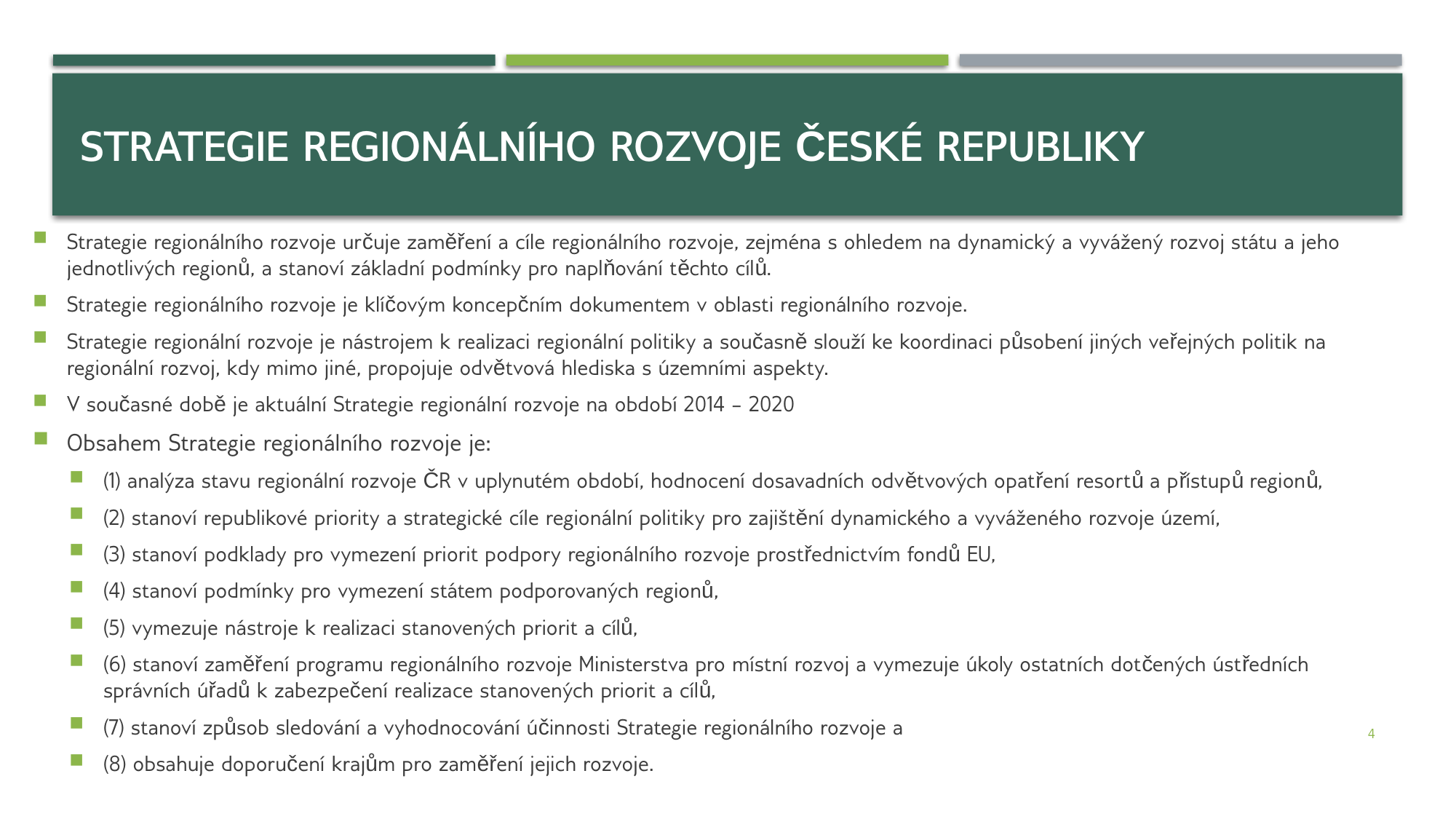

# Strategie regionálního rozvoje České republiky
Strategie regionálního rozvoje určuje zaměření a cíle regionálního rozvoje, zejména s ohledem na dynamický a vyvážený rozvoj státu a jeho jednotlivých regionů, a stanoví základní podmínky pro naplňování těchto cílů.
Strategie regionálního rozvoje je klíčovým koncepčním dokumentem v oblasti regionálního rozvoje.
Strategie regionální rozvoje je nástrojem k realizaci regionální politiky a současně slouží ke koordinaci působení jiných veřejných politik na regionální rozvoj, kdy mimo jiné, propojuje odvětvová hlediska s územními aspekty.
V současné době je aktuální Strategie regionální rozvoje na období 2014 – 2020
Obsahem Strategie regionálního rozvoje je:
(1) analýza stavu regionální rozvoje ČR v uplynutém období, hodnocení dosavadních odvětvových opatření resortů a přístupů regionů,
(2) stanoví republikové priority a strategické cíle regionální politiky pro zajištění dynamického a vyváženého rozvoje území,
(3) stanoví podklady pro vymezení priorit podpory regionálního rozvoje prostřednictvím fondů EU,
(4) stanoví podmínky pro vymezení státem podporovaných regionů,
(5) vymezuje nástroje k realizaci stanovených priorit a cílů,
(6) stanoví zaměření programu regionálního rozvoje Ministerstva pro místní rozvoj a vymezuje úkoly ostatních dotčených ústředních správních úřadů k zabezpečení realizace stanovených priorit a cílů,
(7) stanoví způsob sledování a vyhodnocování účinnosti Strategie regionálního rozvoje a
(8) obsahuje doporučení krajům pro zaměření jejich rozvoje.

4